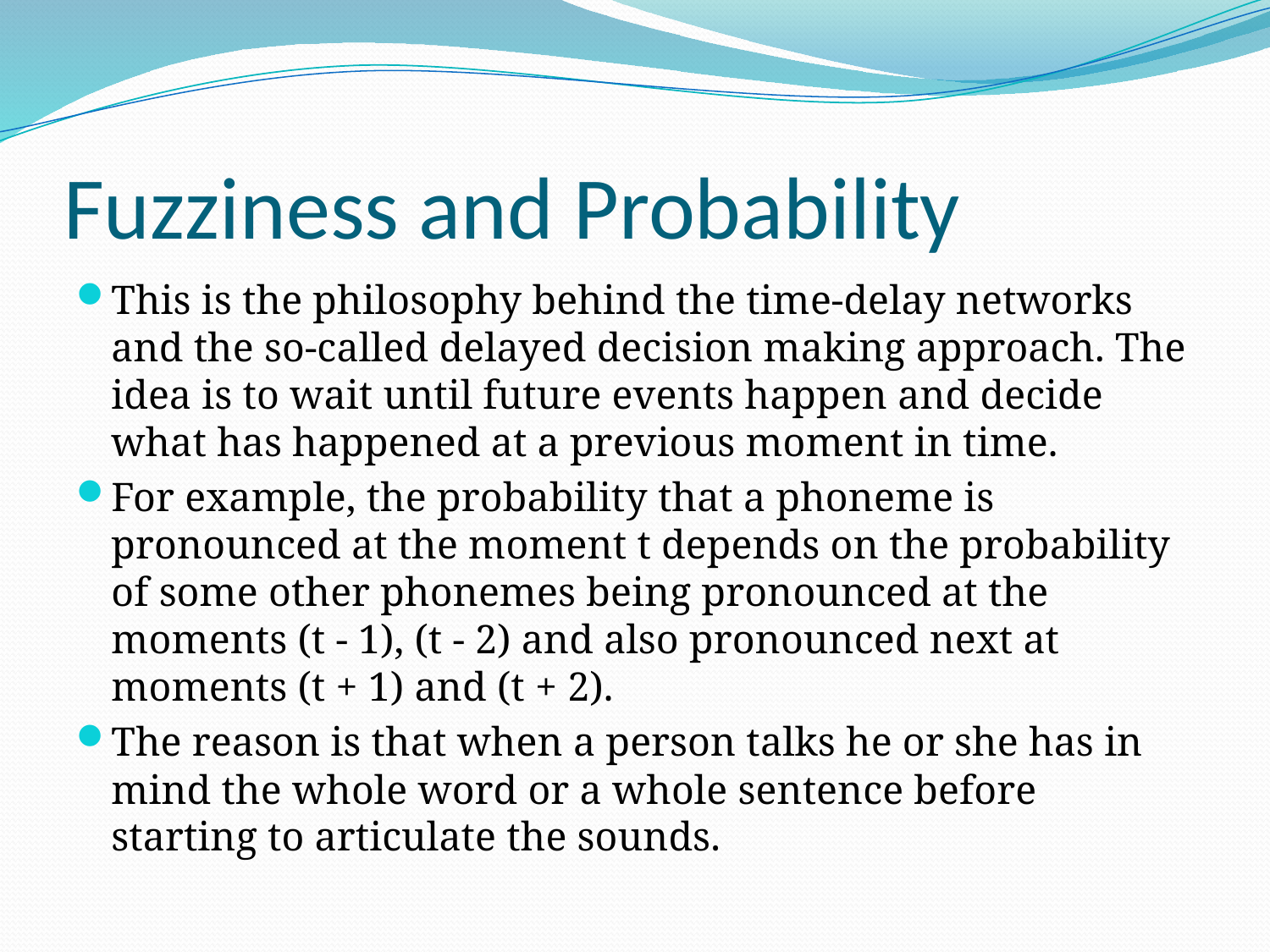

# Fuzziness and Probability
This is the philosophy behind the time-delay networks and the so-called delayed decision making approach. The idea is to wait until future events happen and decide what has happened at a previous moment in time.
For example, the probability that a phoneme is pronounced at the moment t depends on the probability of some other phonemes being pronounced at the moments (t - 1), (t - 2) and also pronounced next at moments (t + 1) and (t + 2).
The reason is that when a person talks he or she has in mind the whole word or a whole sentence before starting to articulate the sounds.